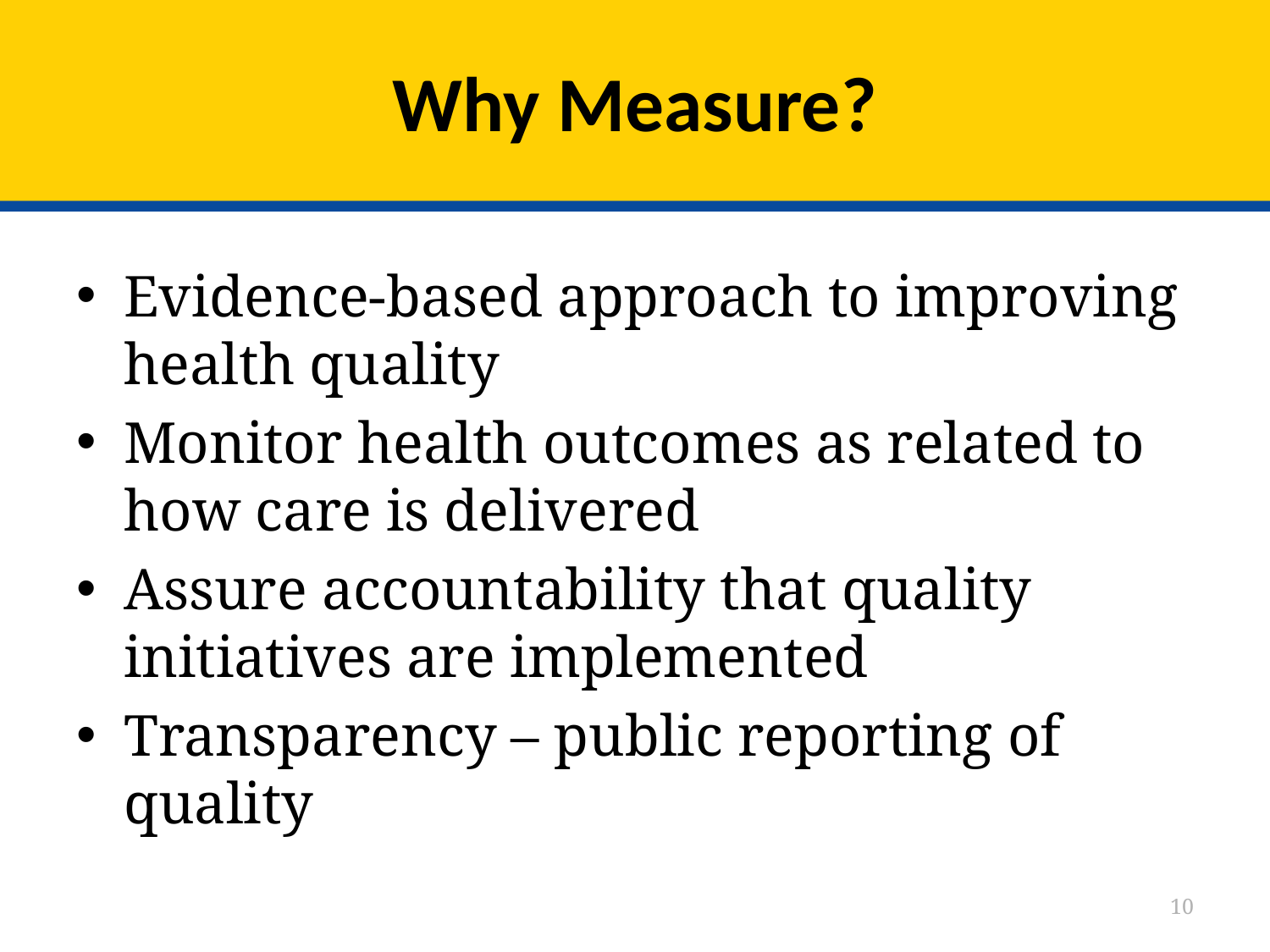

# Why Measure?
Evidence-based approach to improving health quality
Monitor health outcomes as related to how care is delivered
Assure accountability that quality initiatives are implemented
Transparency – public reporting of quality

10